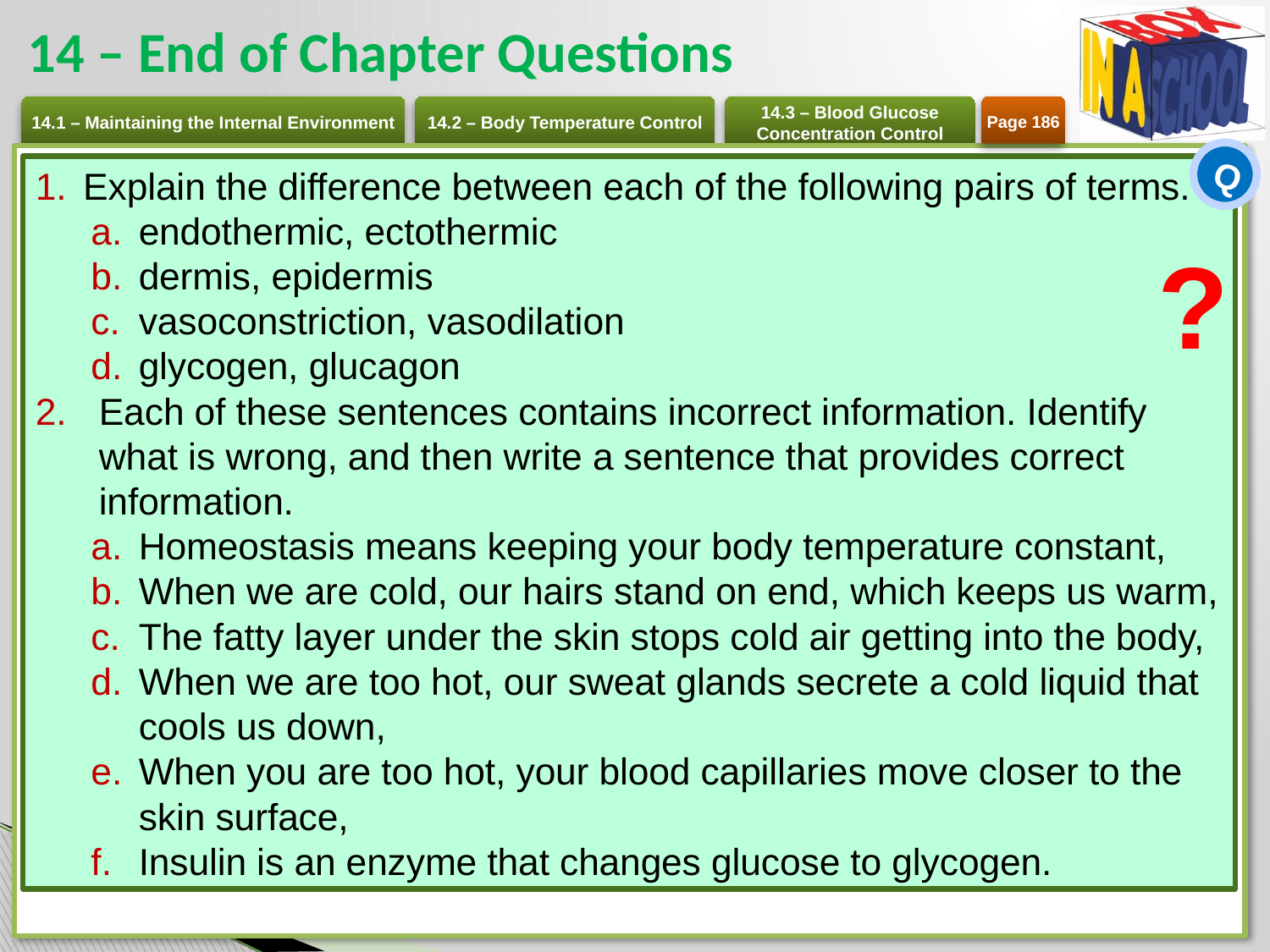

# 14 – End of Chapter Questions
Page 186
Q
Explain the difference between each of the following pairs of terms.
endothermic, ectothermic
dermis, epidermis
vasoconstriction, vasodilation
glycogen, glucagon
Each of these sentences contains incorrect information. Identify what is wrong, and then write a sentence that provides correct information.
Homeostasis means keeping your body temperature constant,
When we are cold, our hairs stand on end, which keeps us warm,
The fatty layer under the skin stops cold air getting into the body,
When we are too hot, our sweat glands secrete a cold liquid that cools us down,
When you are too hot, your blood capillaries move closer to the skin surface,
Insulin is an enzyme that changes glucose to glycogen.
?